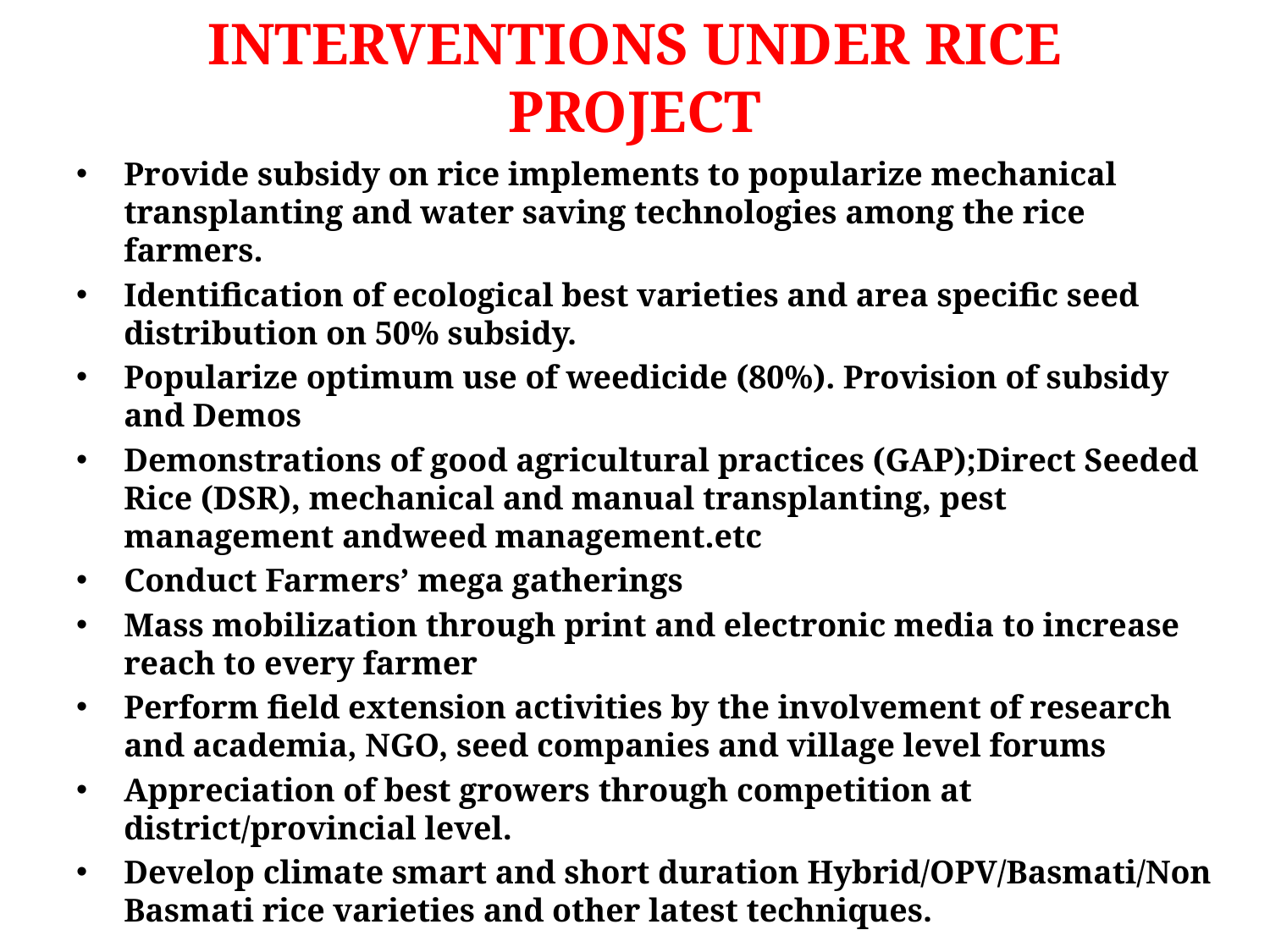

# INTERVENTIONS UNDER RICE PROJECT
Provide subsidy on rice implements to popularize mechanical transplanting and water saving technologies among the rice farmers.
Identification of ecological best varieties and area specific seed distribution on 50% subsidy.
Popularize optimum use of weedicide (80%). Provision of subsidy and Demos
Demonstrations of good agricultural practices (GAP);Direct Seeded Rice (DSR), mechanical and manual transplanting, pest management andweed management.etc
Conduct Farmers’ mega gatherings
Mass mobilization through print and electronic media to increase  reach to every farmer
Perform field extension activities by the involvement of research and academia, NGO, seed companies and village level forums
Appreciation of best growers through competition at district/provincial level.
Develop climate smart and short duration Hybrid/OPV/Basmati/Non Basmati rice varieties and other latest techniques.